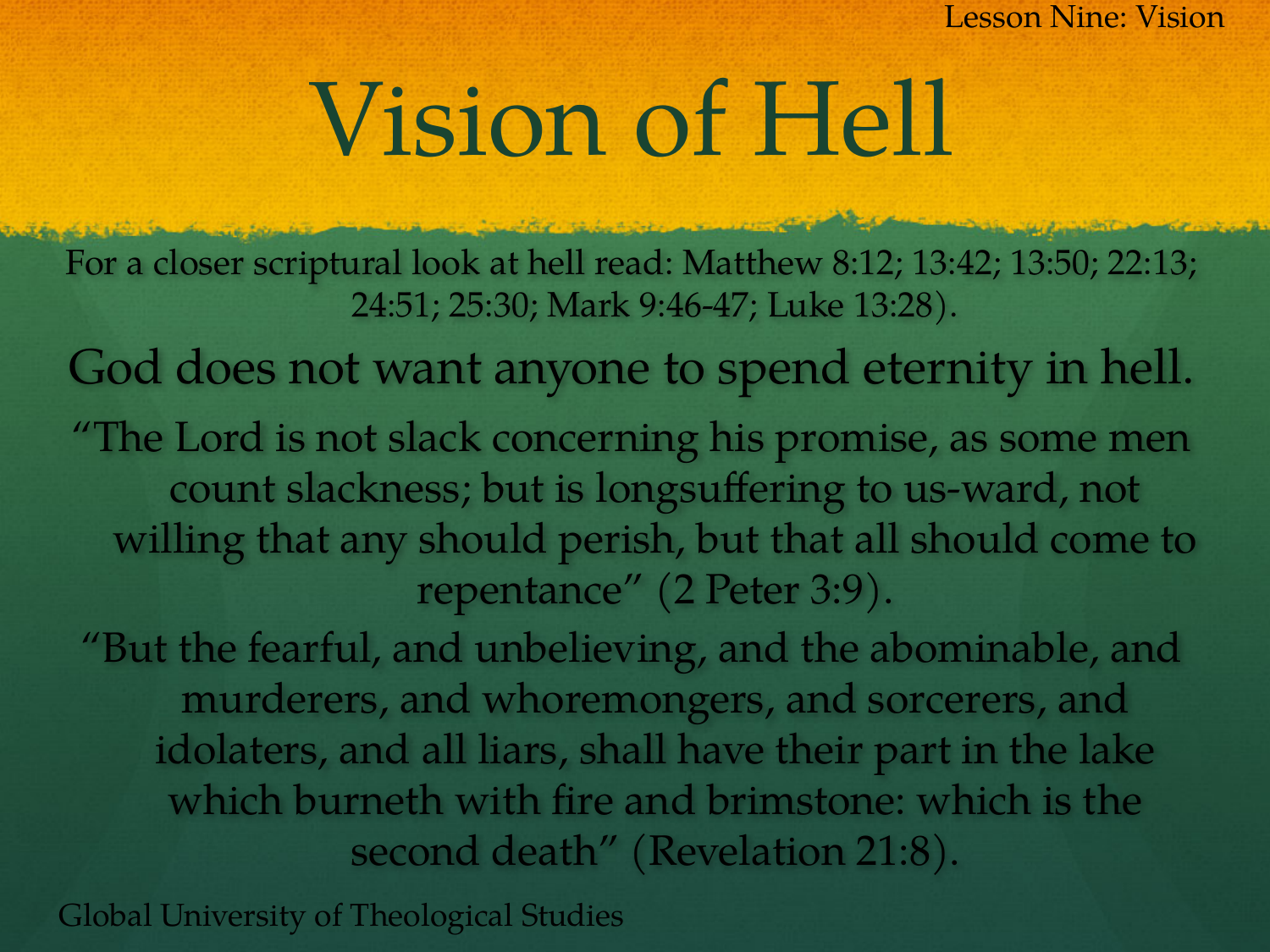

Lesson Nine: Vision

# Vision of Hell
For a closer scriptural look at hell read: Matthew 8:12; 13:42; 13:50; 22:13; 24:51; 25:30; Mark 9:46-47; Luke 13:28).
God does not want anyone to spend eternity in hell.
“The Lord is not slack concerning his promise, as some men count slackness; but is longsuffering to us-ward, not willing that any should perish, but that all should come to repentance” (2 Peter 3:9).
“But the fearful, and unbelieving, and the abominable, and murderers, and whoremongers, and sorcerers, and idolaters, and all liars, shall have their part in the lake which burneth with fire and brimstone: which is the second death” (Revelation 21:8).
Global University of Theological Studies